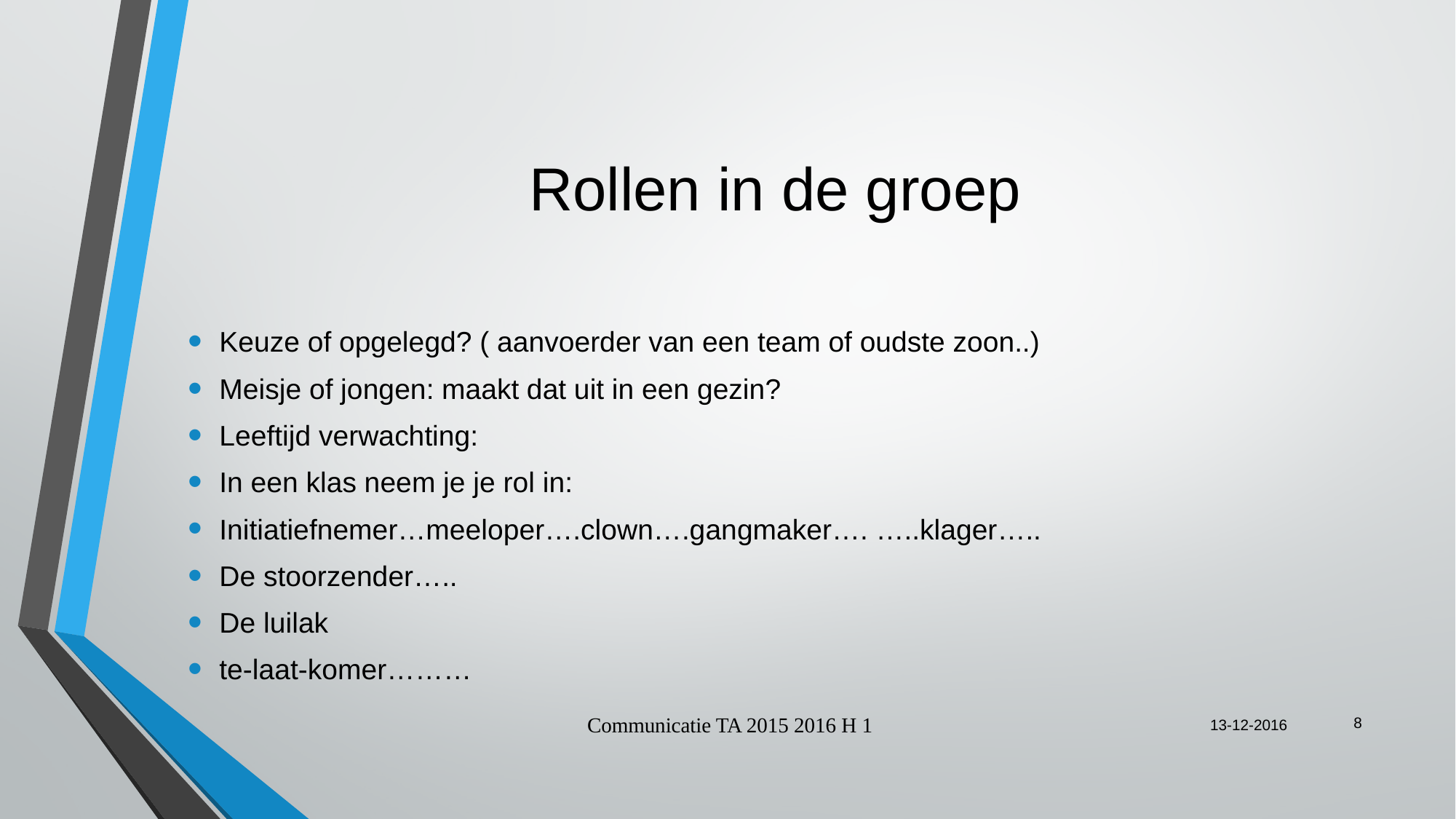

# Rollen in de groep
Keuze of opgelegd? ( aanvoerder van een team of oudste zoon..)
Meisje of jongen: maakt dat uit in een gezin?
Leeftijd verwachting:
In een klas neem je je rol in:
Initiatiefnemer…meeloper….clown….gangmaker…. …..klager…..
De stoorzender…..
De luilak
te-laat-komer………

8
Communicatie TA 2015 2016 H 1
13-12-2016